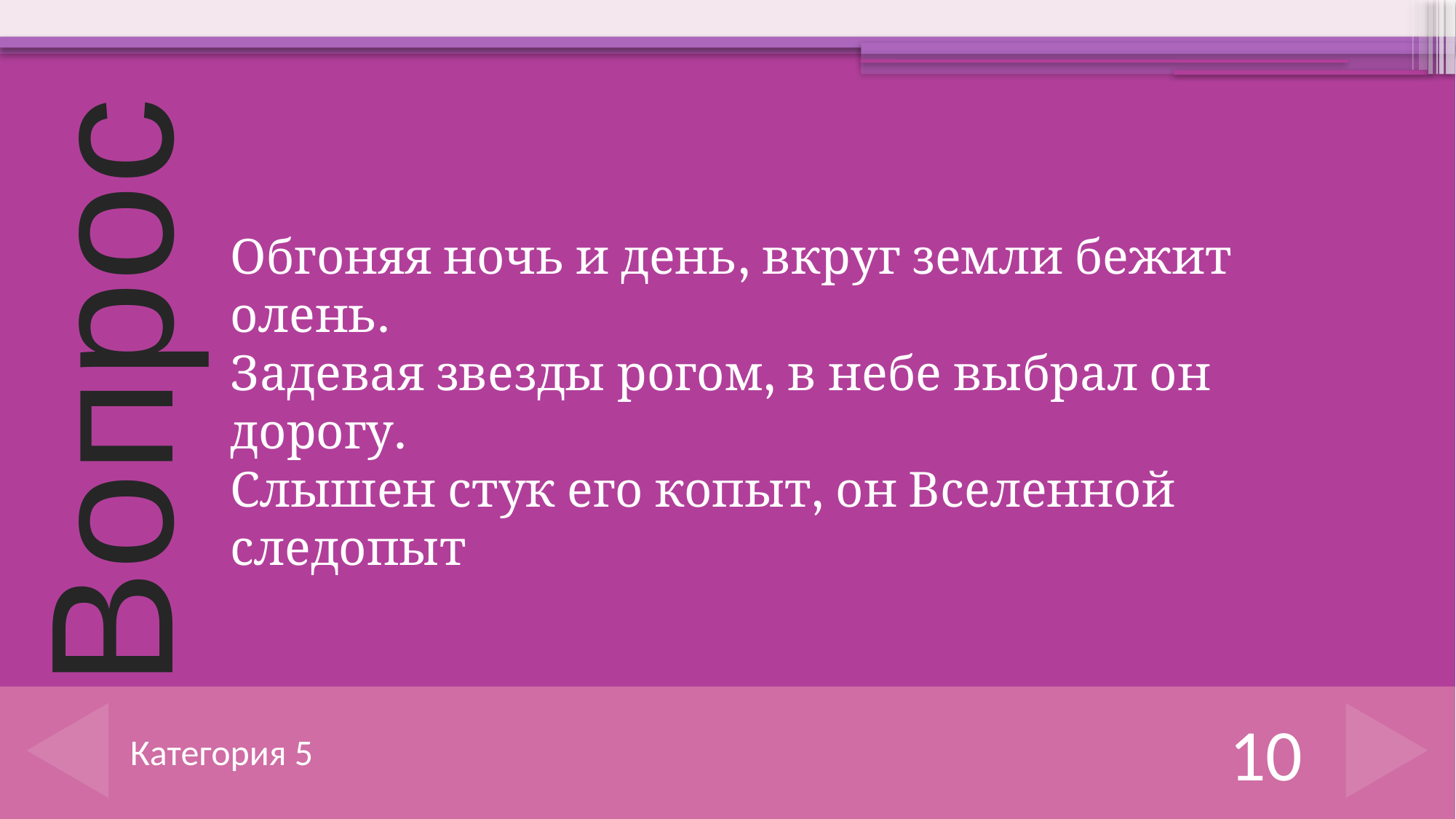

Обгоняя ночь и день, вкруг земли бежит олень.
Задевая звезды рогом, в небе выбрал он дорогу.
Слышен стук его копыт, он Вселенной следопыт
# Категория 5
10